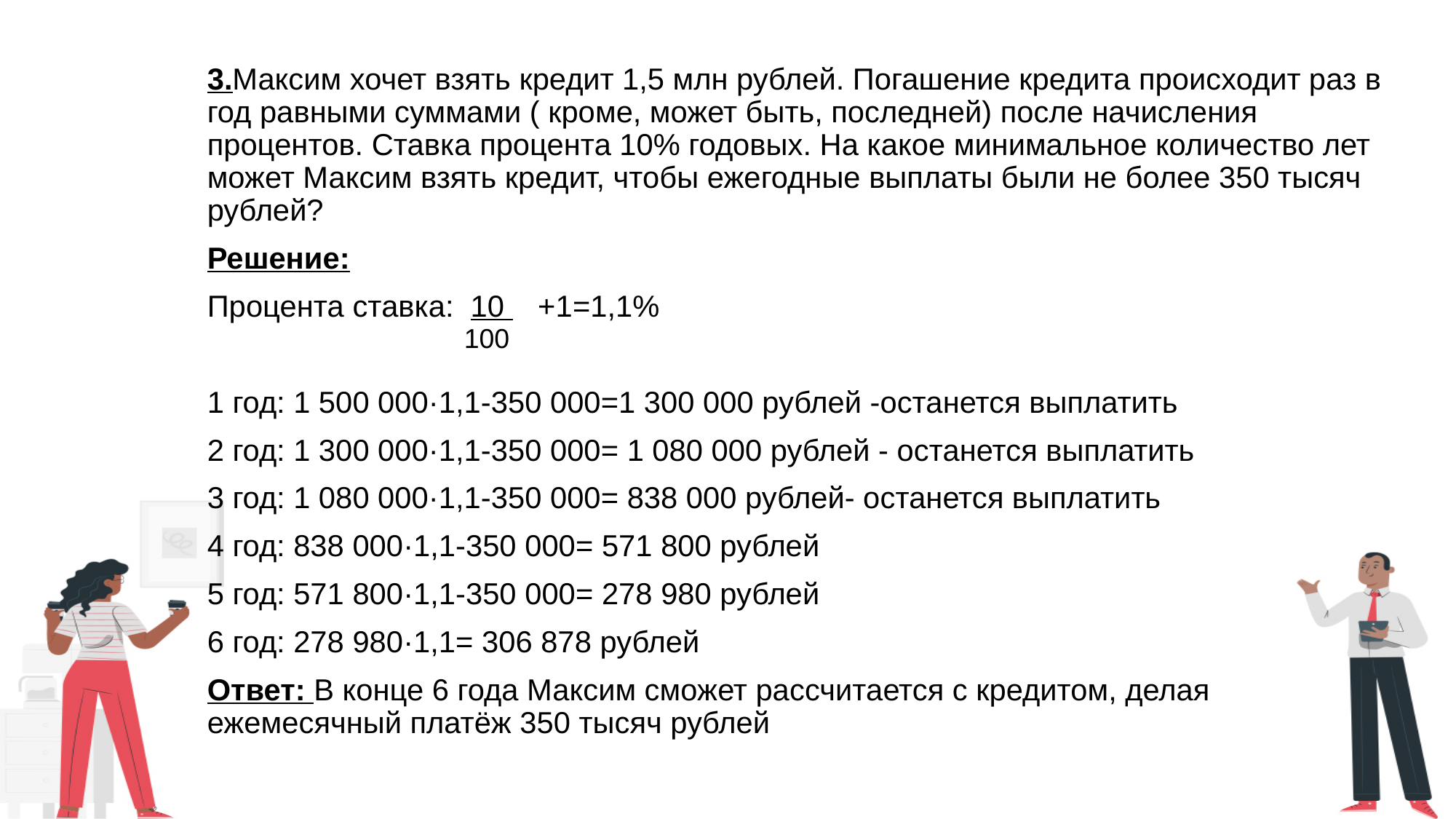

3.Максим хочет взять кредит 1,5 млн рублей. Погашение кредита происходит раз в год равными суммами ( кроме, может быть, последней) после начисления процентов. Ставка процента 10% годовых. На какое минимальное количество лет может Максим взять кредит, чтобы ежегодные выплаты были не более 350 тысяч рублей?
Решение:
Процента ставка:  10    +1=1,1%

1 год: 1 500 000·1,1-350 000=1 300 000 рублей -останется выплатить
2 год: 1 300 000·1,1-350 000= 1 080 000 рублей - останется выплатить
3 год: 1 080 000·1,1-350 000= 838 000 рублей- останется выплатить
4 год: 838 000·1,1-350 000= 571 800 рублей
5 год: 571 800·1,1-350 000= 278 980 рублей
6 год: 278 980·1,1= 306 878 рублей
Ответ: В конце 6 года Максим сможет рассчитается с кредитом, делая ежемесячный платёж 350 тысяч рублей
100